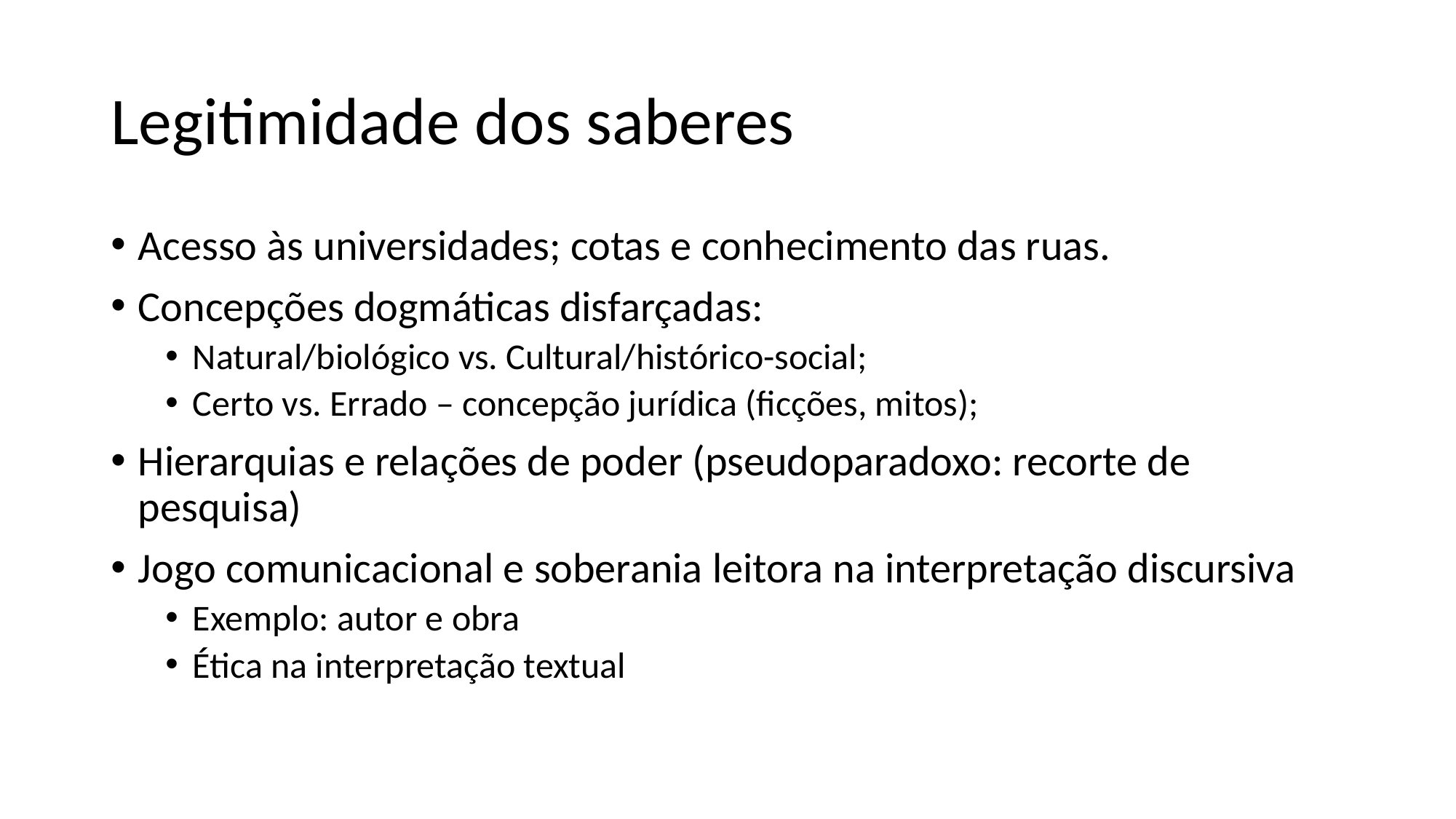

# Legitimidade dos saberes
Acesso às universidades; cotas e conhecimento das ruas.
Concepções dogmáticas disfarçadas:
Natural/biológico vs. Cultural/histórico-social;
Certo vs. Errado – concepção jurídica (ficções, mitos);
Hierarquias e relações de poder (pseudoparadoxo: recorte de pesquisa)
Jogo comunicacional e soberania leitora na interpretação discursiva
Exemplo: autor e obra
Ética na interpretação textual